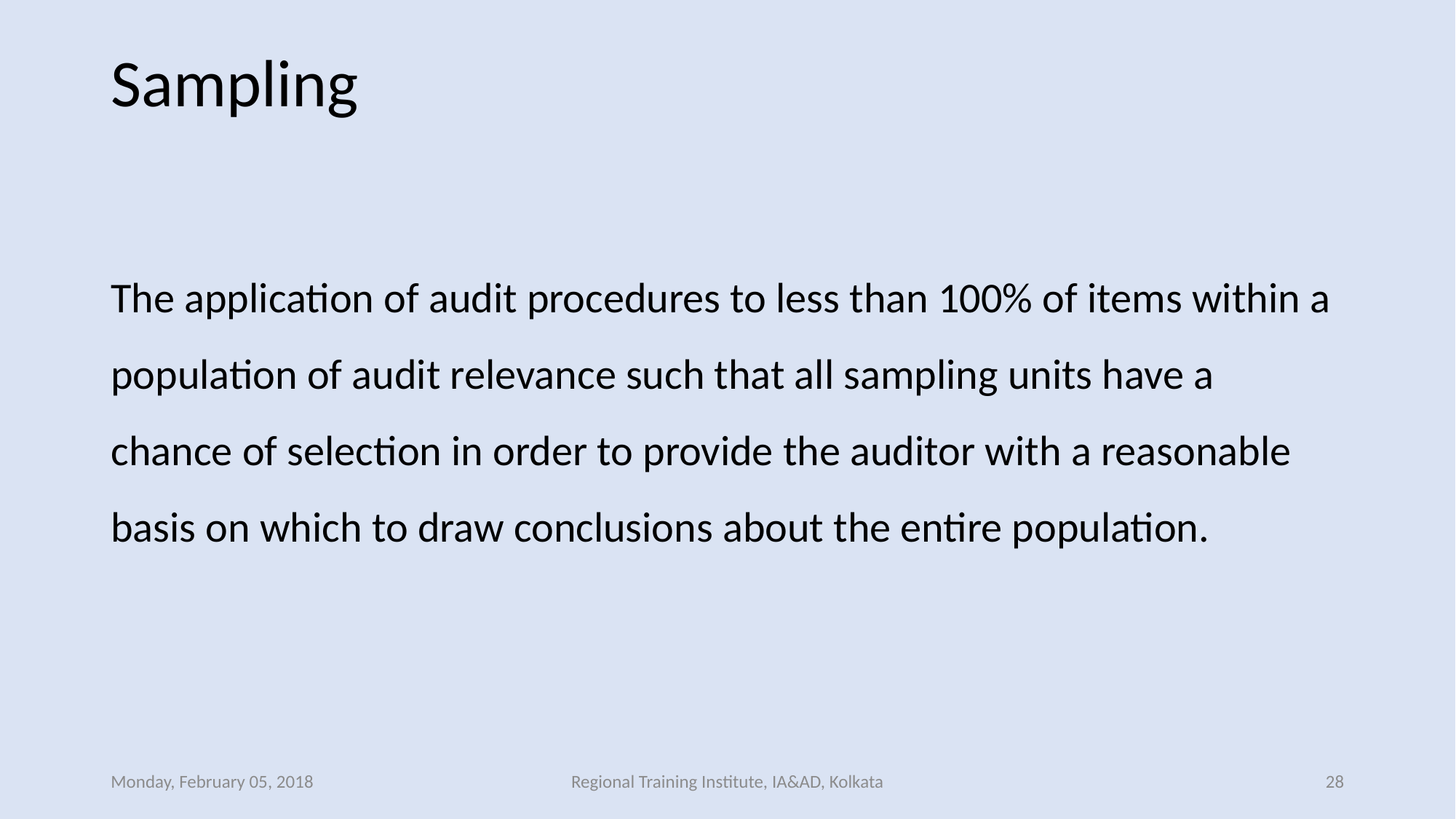

# Sampling
The application of audit procedures to less than 100% of items within a population of audit relevance such that all sampling units have a chance of selection in order to provide the auditor with a reasonable basis on which to draw conclusions about the entire population.
Monday, February 05, 2018
Regional Training Institute, IA&AD, Kolkata
28